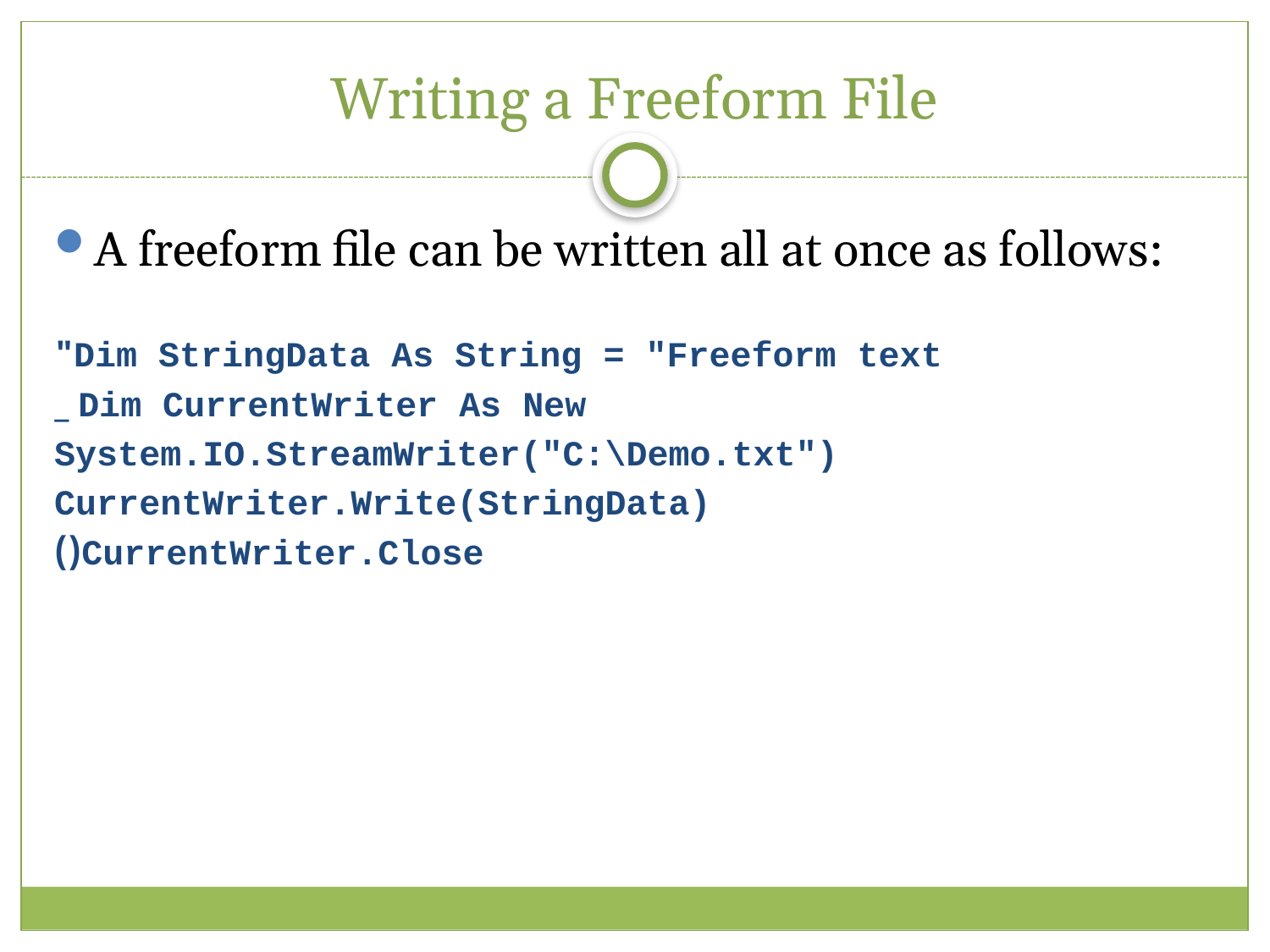

# Writing a Freeform File
A freeform file can be written all at once as follows:

Dim StringData As String = "Freeform text"
Dim CurrentWriter As New _
    System.IO.StreamWriter("C:\Demo.txt")
CurrentWriter.Write(StringData)
CurrentWriter.Close()